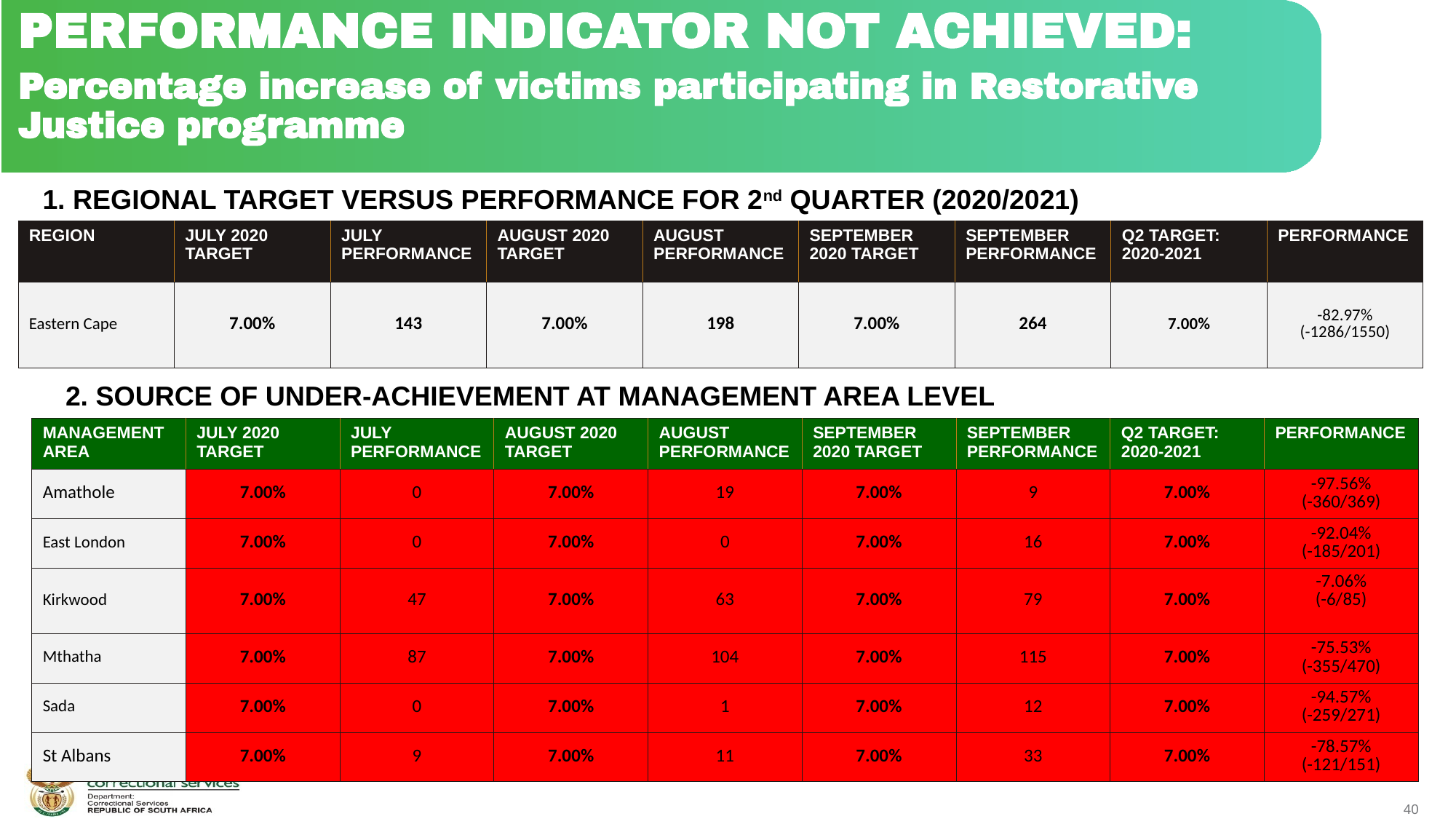

PERFORMANCE INDICATOR NOT ACHIEVED:
Percentage increase of victims participating in Restorative Justice programme

1. REGIONAL TARGET VERSUS PERFORMANCE FOR 2nd QUARTER (2020/2021)
| REGION | JULY 2020 TARGET | JULY PERFORMANCE | AUGUST 2020 TARGET | AUGUST PERFORMANCE | SEPTEMBER 2020 TARGET | SEPTEMBER PERFORMANCE | Q2 TARGET: 2020-2021 | PERFORMANCE |
| --- | --- | --- | --- | --- | --- | --- | --- | --- |
| Eastern Cape | 7.00% | 143 | 7.00% | 198 | 7.00% | 264 | 7.00% | -82.97% (-1286/1550) |
   2. SOURCE OF UNDER-ACHIEVEMENT AT MANAGEMENT AREA LEVEL
| MANAGEMENT AREA | JULY 2020 TARGET | JULY PERFORMANCE | AUGUST 2020 TARGET | AUGUST PERFORMANCE | SEPTEMBER 2020 TARGET | SEPTEMBER PERFORMANCE | Q2 TARGET: 2020-2021 | PERFORMANCE |
| --- | --- | --- | --- | --- | --- | --- | --- | --- |
| Amathole | 7.00% | 0 | 7.00% | 19 | 7.00% | 9 | 7.00% | -97.56% (-360/369) |
| East London | 7.00% | 0 | 7.00% | 0 | 7.00% | 16 | 7.00% | -92.04% (-185/201) |
| Kirkwood | 7.00% | 47 | 7.00% | 63 | 7.00% | 79 | 7.00% | -7.06% (-6/85) |
| Mthatha | 7.00% | 87 | 7.00% | 104 | 7.00% | 115 | 7.00% | -75.53% (-355/470) |
| Sada | 7.00% | 0 | 7.00% | 1 | 7.00% | 12 | 7.00% | -94.57% (-259/271) |
| St Albans | 7.00% | 9 | 7.00% | 11 | 7.00% | 33 | 7.00% | -78.57% (-121/151) |